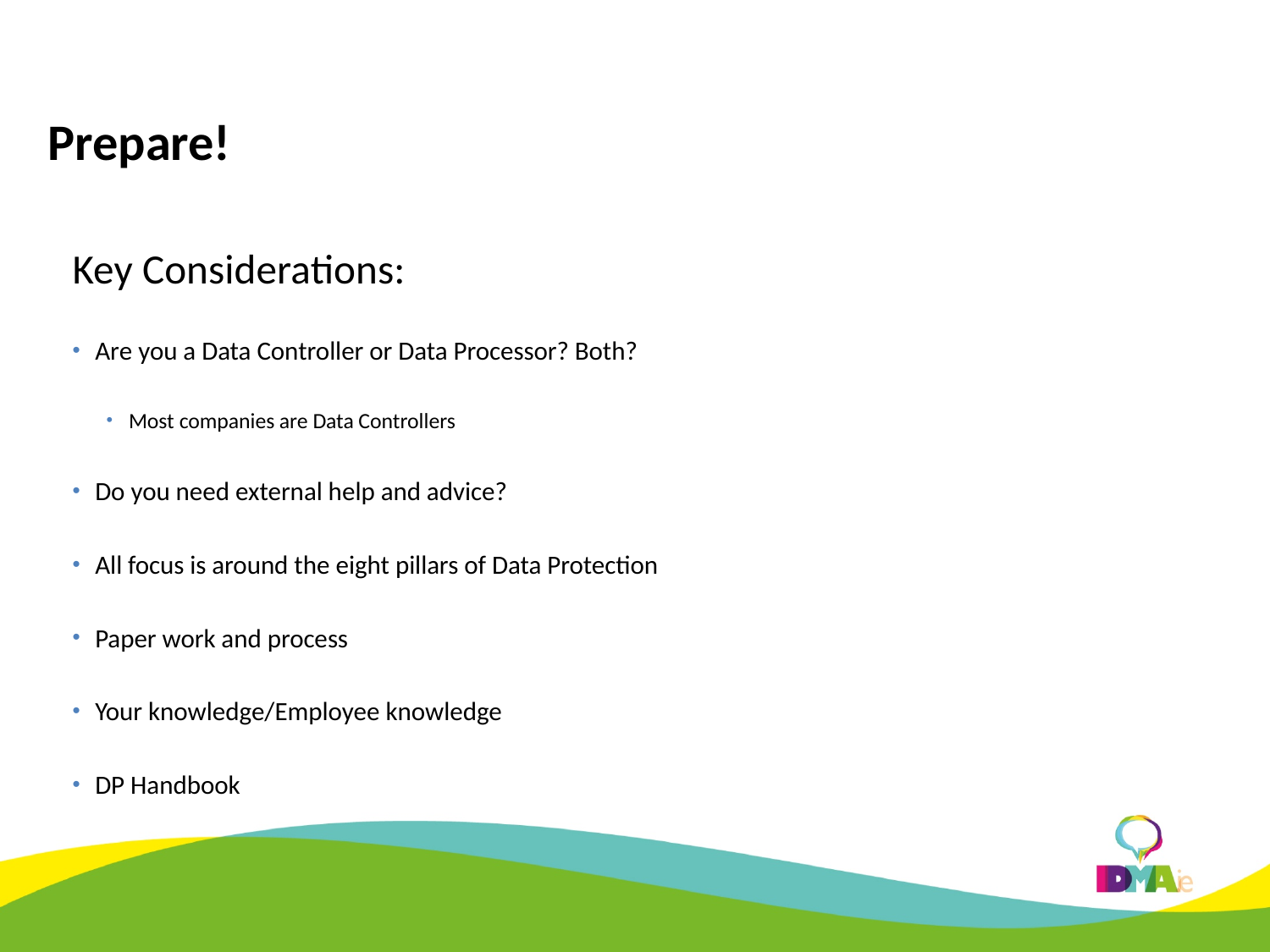

Prepare!

Key Considerations:

Are you a Data Controller or Data Processor? Both?

Most companies are Data Controllers

Do you need external help and advice?

All focus is around the eight pillars of Data Protection

Paper work and process

Your knowledge/Employee knowledge

DP Handbook